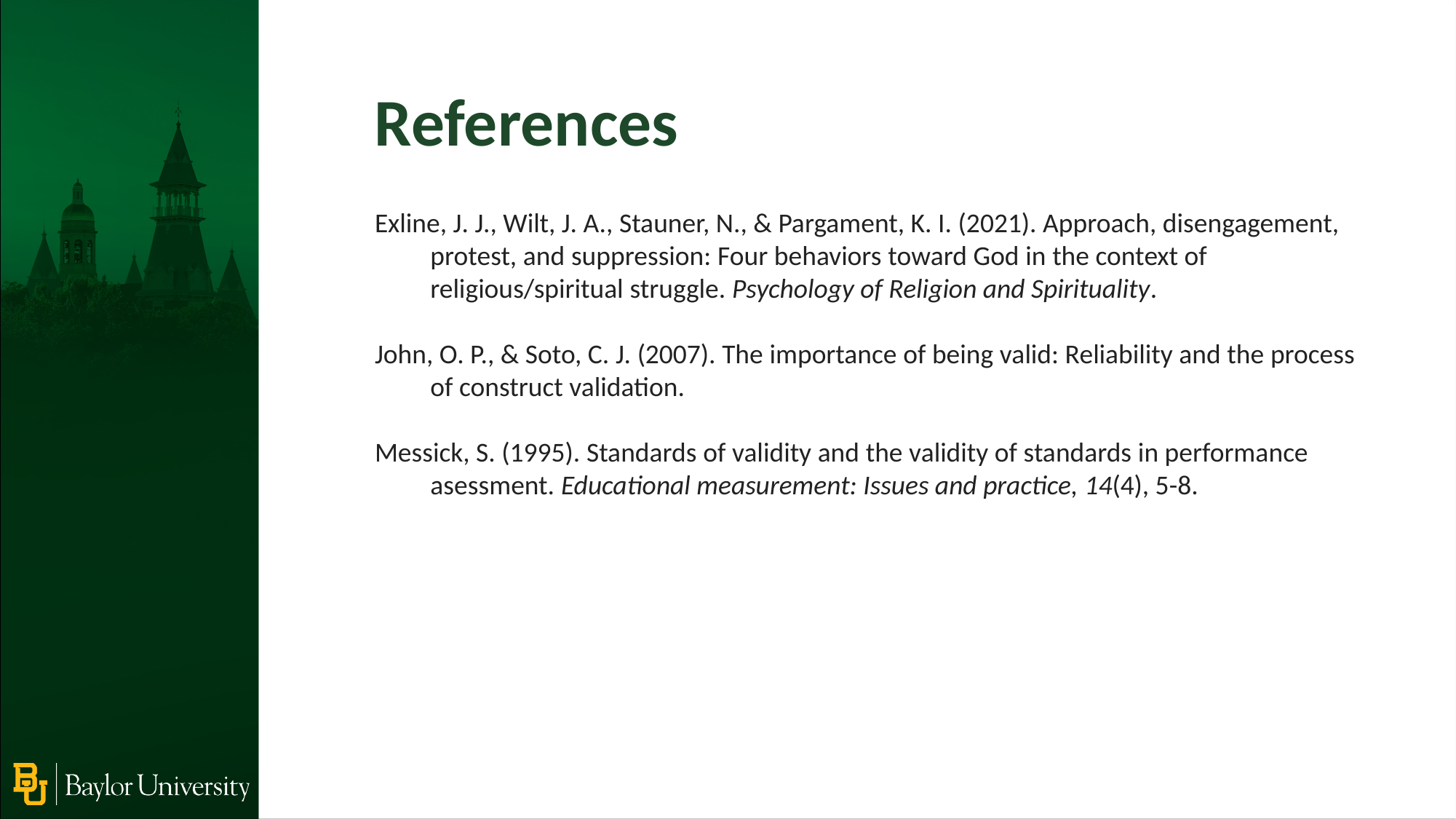

References
Exline, J. J., Wilt, J. A., Stauner, N., & Pargament, K. I. (2021). Approach, disengagement, protest, and suppression: Four behaviors toward God in the context of religious/spiritual struggle. Psychology of Religion and Spirituality.

John, O. P., & Soto, C. J. (2007). The importance of being valid: Reliability and the process of construct validation.

Messick, S. (1995). Standards of validity and the validity of standards in performance asessment. Educational measurement: Issues and practice, 14(4), 5-8.